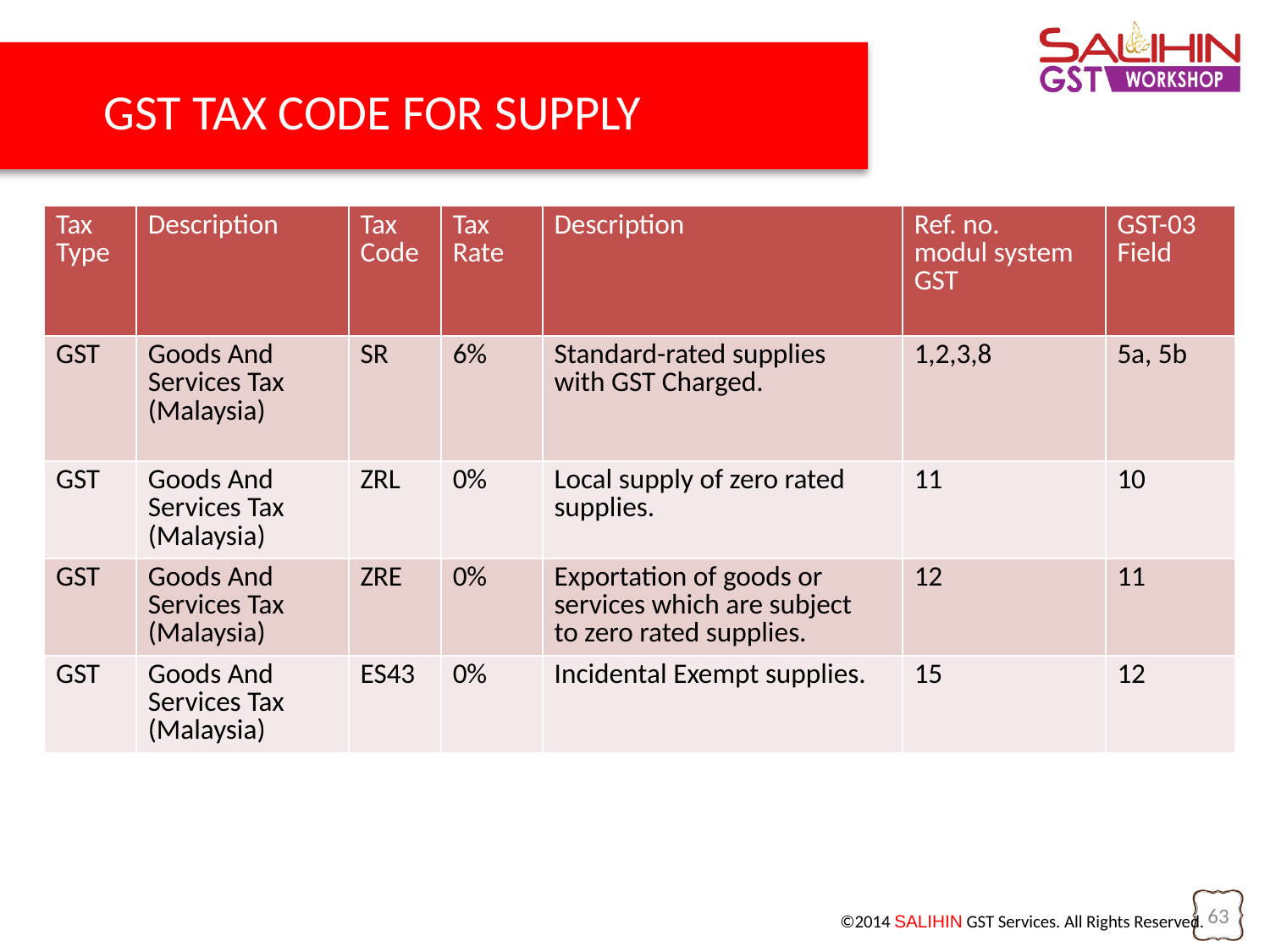

GST TAX CODE FOR SUPPLY

| Tax Type | Description | Tax Code | Tax Rate | Description | Ref. no. modul system GST | GST-03 Field |
| --- | --- | --- | --- | --- | --- | --- |
| GST | Goods And Services Tax (Malaysia) | SR | 6% | Standard-rated supplies with GST Charged. | 1,2,3,8 | 5a, 5b |
| GST | Goods And Services Tax (Malaysia) | ZRL | 0% | Local supply of zero rated supplies. | 11 | 10 |
| GST | Goods And Services Tax (Malaysia) | ZRE | 0% | Exportation of goods or services which are subject to zero rated supplies. | 12 | 11 |
| GST | Goods And Services Tax (Malaysia) | ES43 | 0% | Incidental Exempt supplies. | 15 | 12 |
63